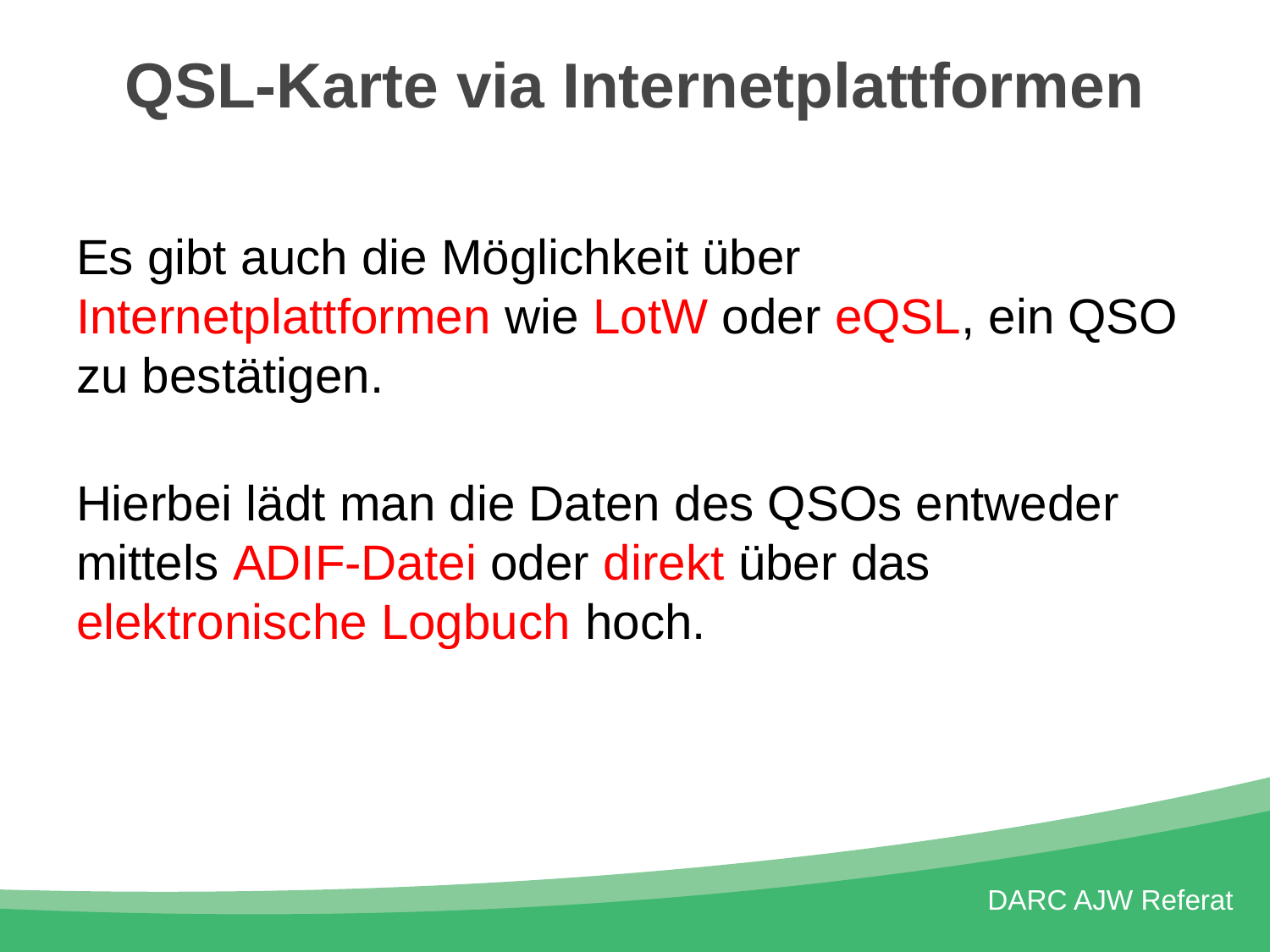

# QSL-Karte via Internetplattformen

Es gibt auch die Möglichkeit über Internetplattformen wie LotW oder eQSL, ein QSO zu bestätigen.
Hierbei lädt man die Daten des QSOs entweder mittels ADIF-Datei oder direkt über das elektronische Logbuch hoch.